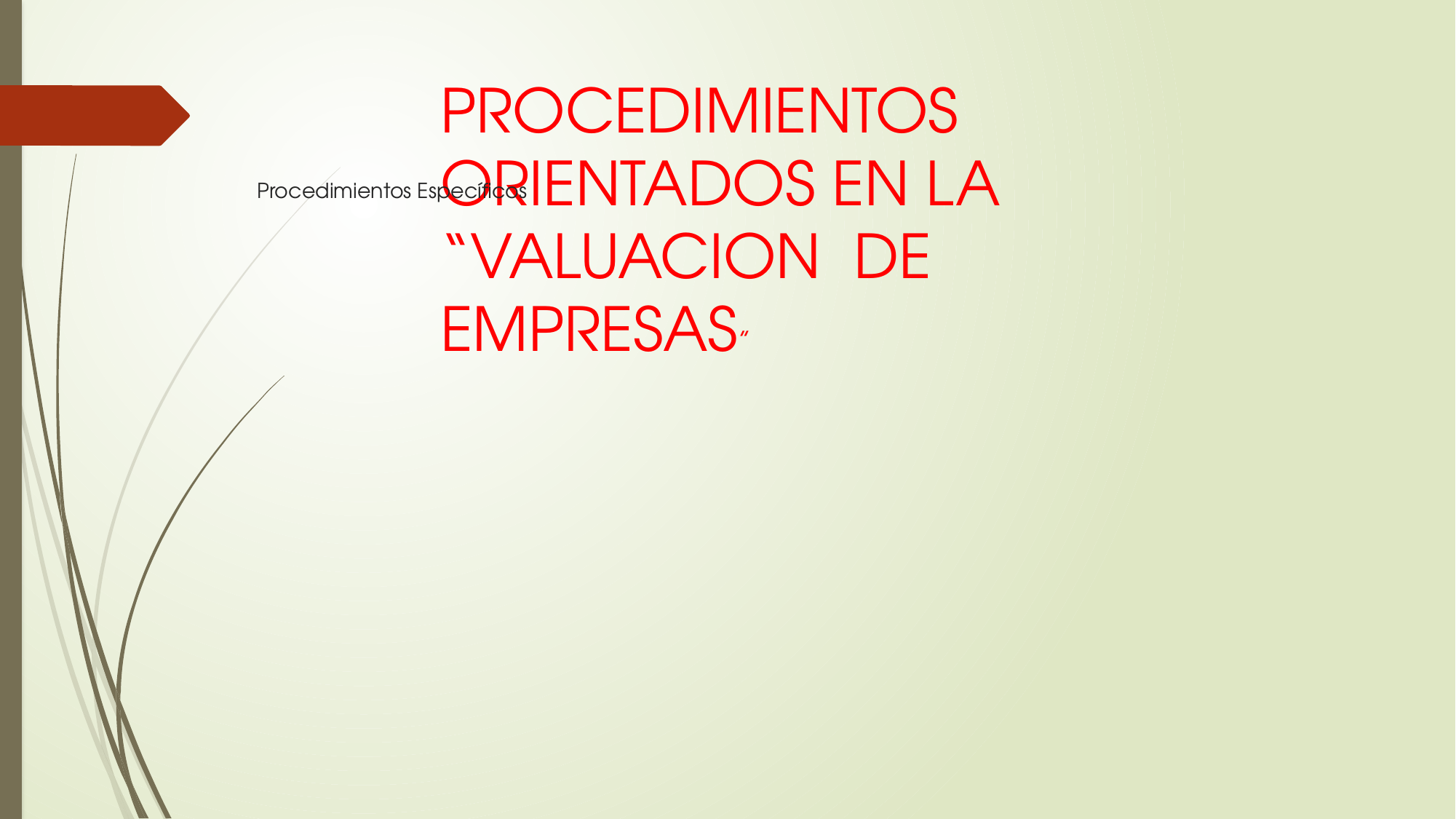

# Procedimientos Específicos
PROCEDIMIENTOS  ORIENTADOS EN LA “VALUACION  DE EMPRESAS”